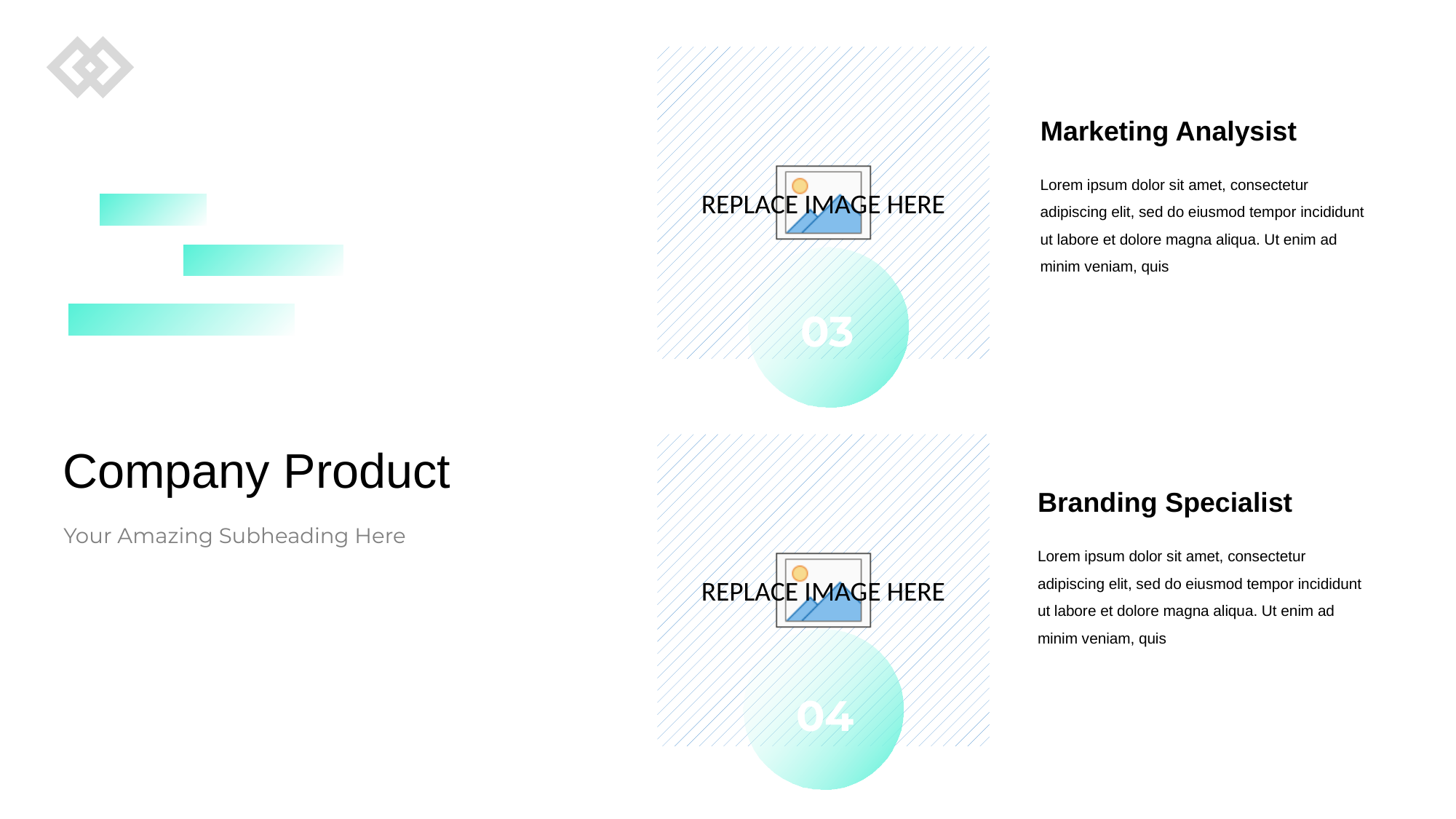

Marketing Analysist
Lorem ipsum dolor sit amet, consectetur adipiscing elit, sed do eiusmod tempor incididunt ut labore et dolore magna aliqua. Ut enim ad minim veniam, quis

03

Company Product

Branding Specialist
Your Amazing Subheading Here
Lorem ipsum dolor sit amet, consectetur adipiscing elit, sed do eiusmod tempor incididunt ut labore et dolore magna aliqua. Ut enim ad minim veniam, quis

04